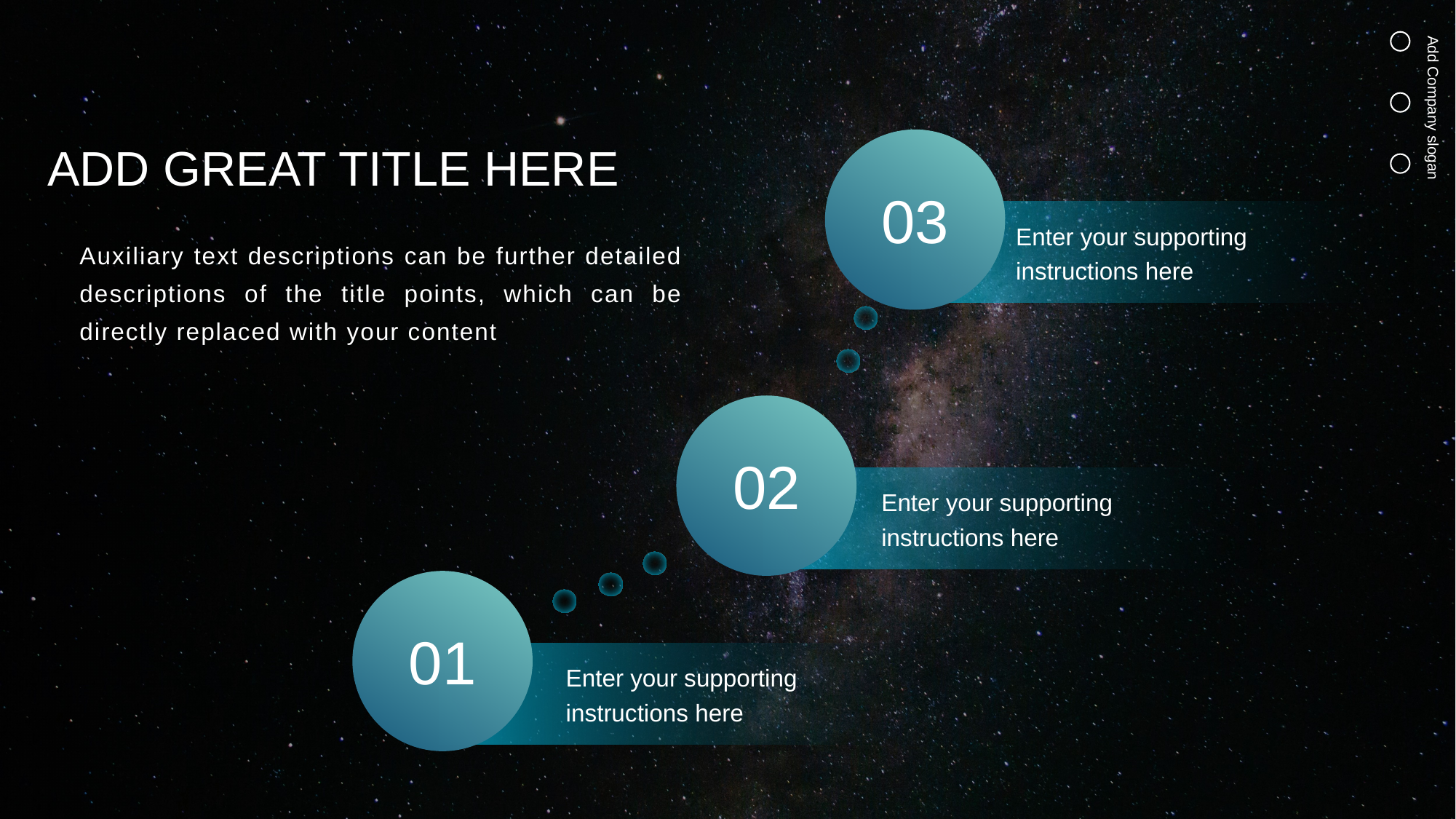

ADD GREAT TITLE HERE
03

Enter your supporting instructions here
Auxiliary text descriptions can be further detailed descriptions of the title points, which can be directly replaced with your content

02

Enter your supporting instructions here

01

Enter your supporting instructions here